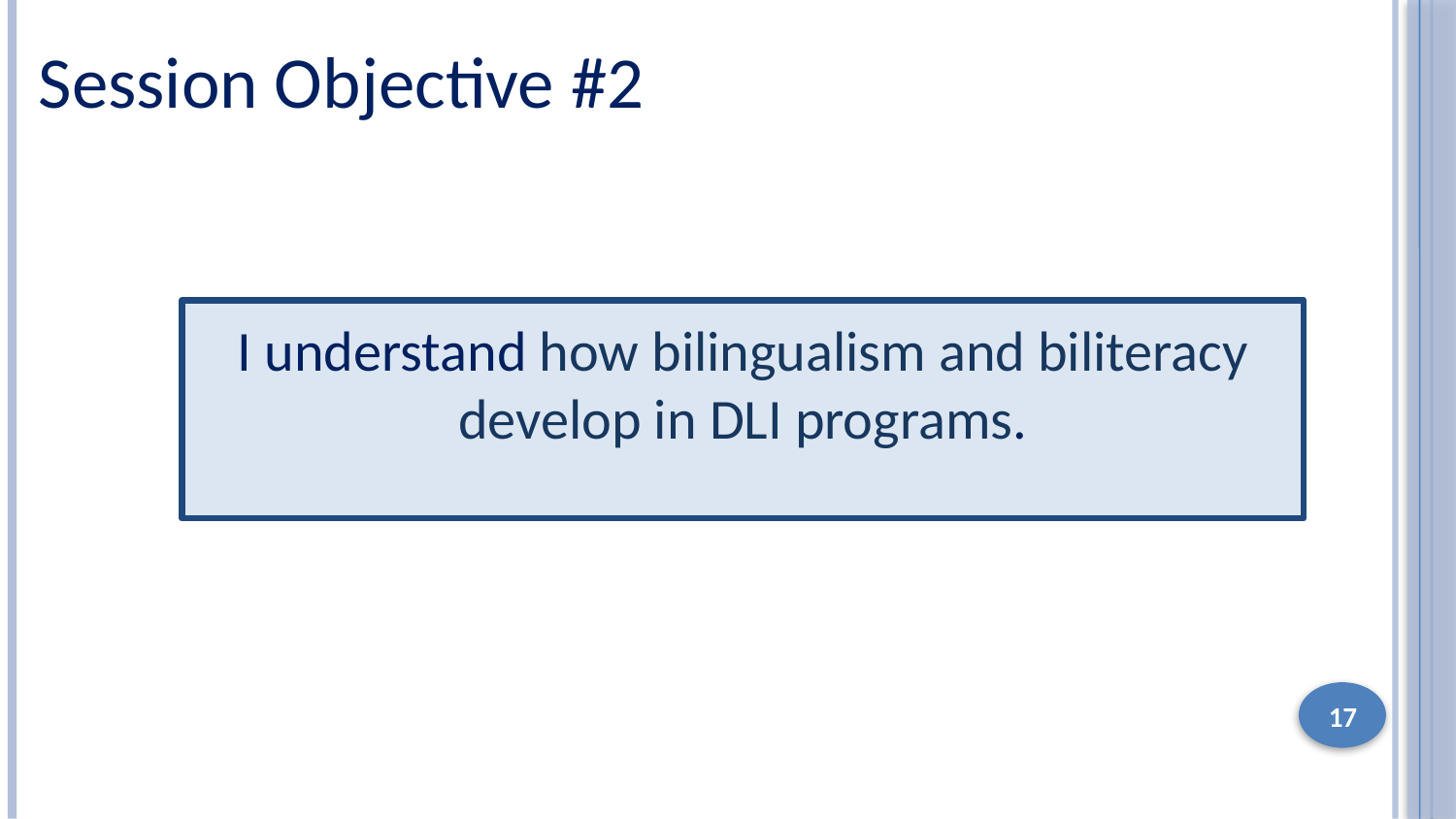

Session Objective #2
I understand how bilingualism and biliteracy
develop in DLI programs.

17